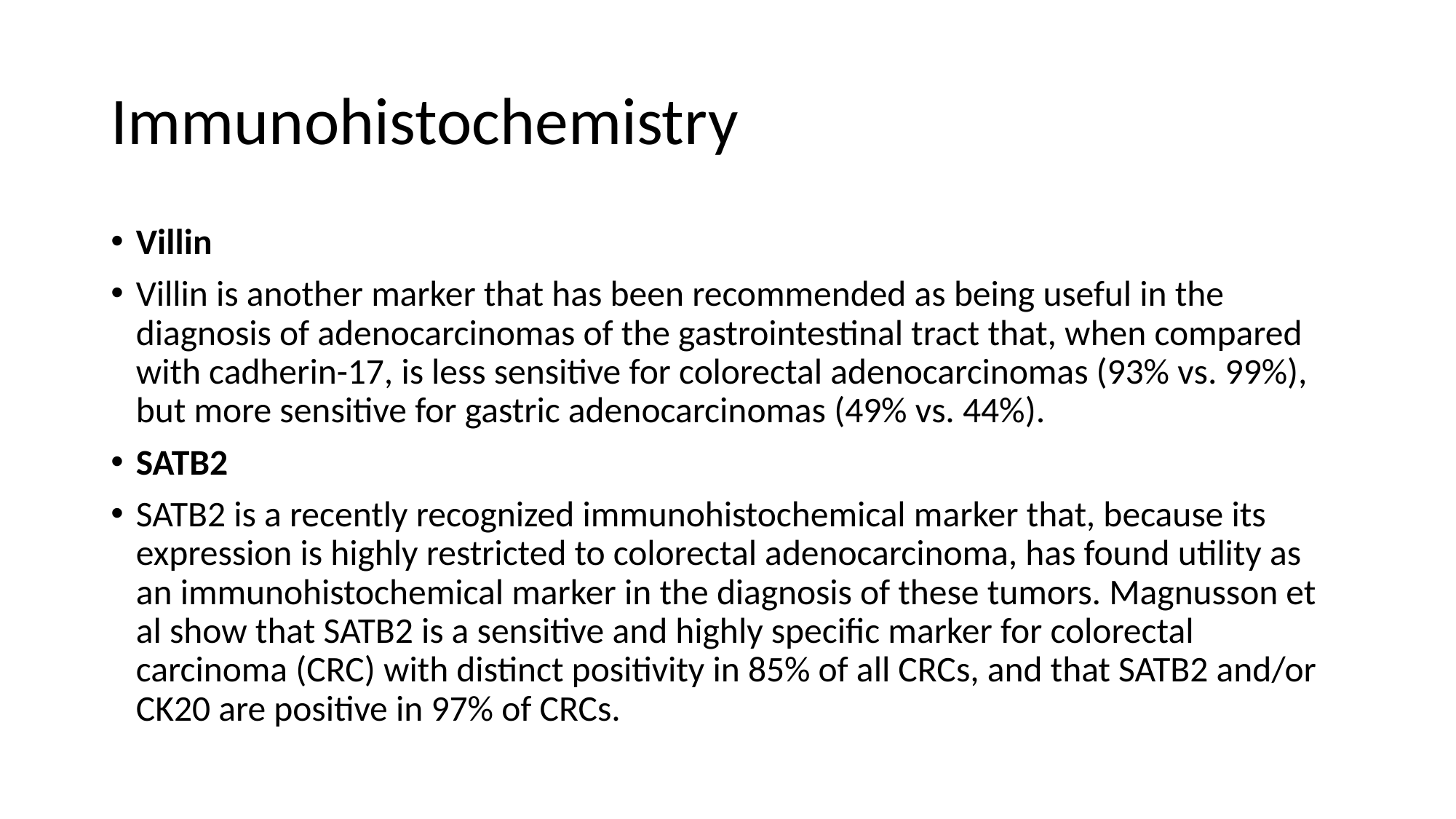

# Immunohistochemistry
Villin
Villin is another marker that has been recommended as being useful in the diagnosis of adenocarcinomas of the gastrointestinal tract that, when compared with cadherin-17, is less sensitive for colorectal adenocarcinomas (93% vs. 99%), but more sensitive for gastric adenocarcinomas (49% vs. 44%).
SATB2
SATB2 is a recently recognized immunohistochemical marker that, because its expression is highly restricted to colorectal adenocarcinoma, has found utility as an immunohistochemical marker in the diagnosis of these tumors. Magnusson et al show that SATB2 is a sensitive and highly specific marker for colorectal carcinoma (CRC) with distinct positivity in 85% of all CRCs, and that SATB2 and/or CK20 are positive in 97% of CRCs.